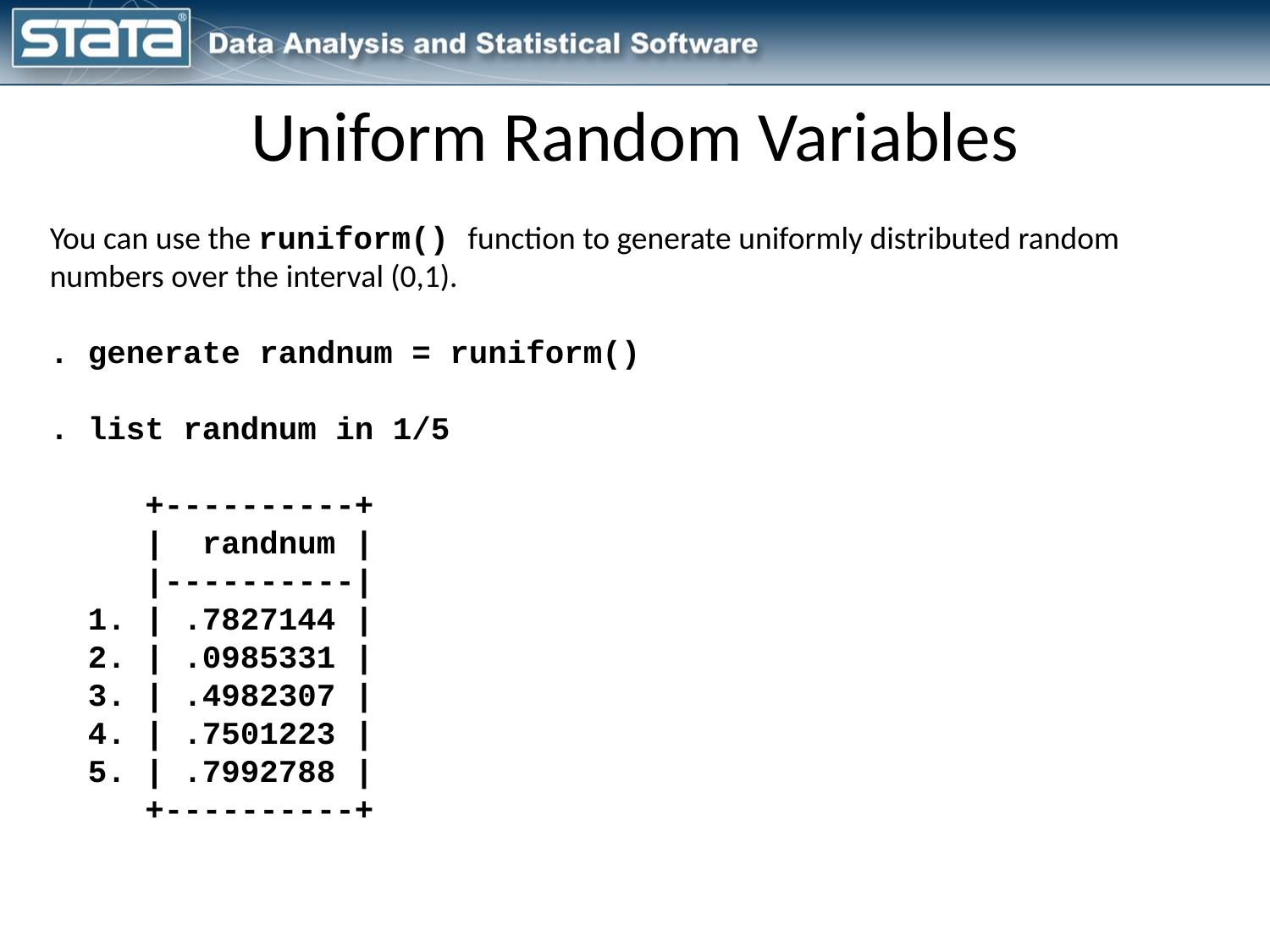

Uniform Random Variables
You can use the runiform() function to generate uniformly distributed random numbers over the interval (0,1).

. generate randnum = runiform()

. list randnum in 1/5

     +----------+
     |  randnum |
     |----------|
  1. | .7827144 |
  2. | .0985331 |
  3. | .4982307 |
  4. | .7501223 |
  5. | .7992788 |
     +----------+